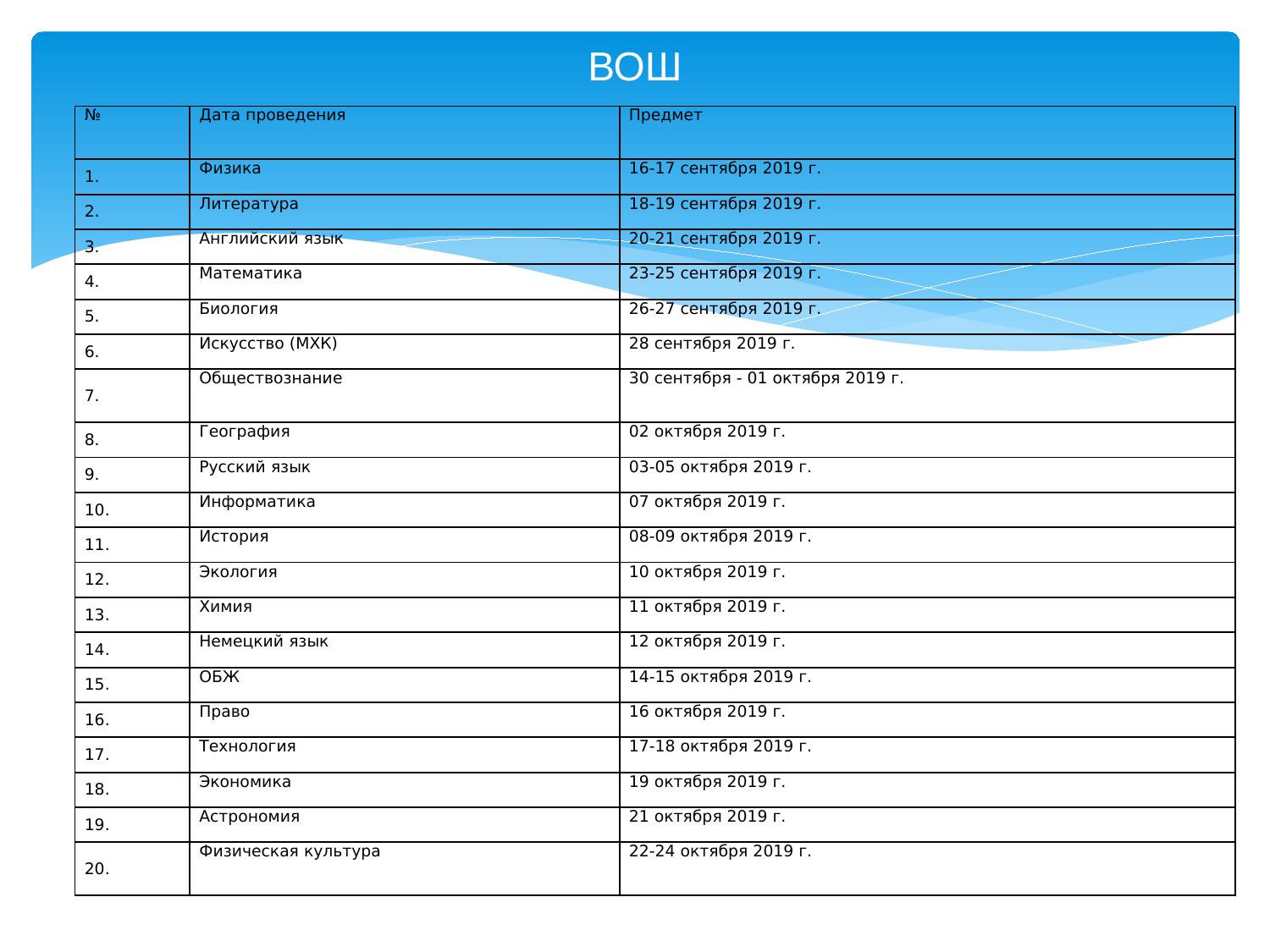

# ВОШ
| № | Дата проведения | Предмет |
| --- | --- | --- |
| 1. | Физика | 16-17 сентября 2019 г. |
| 2. | Литература | 18-19 сентября 2019 г. |
| 3. | Английский язык | 20-21 сентября 2019 г. |
| 4. | Математика | 23-25 сентября 2019 г. |
| 5. | Биология | 26-27 сентября 2019 г. |
| 6. | Искусство (МХК) | 28 сентября 2019 г. |
| 7. | Обществознание | 30 сентября - 01 октября 2019 г. |
| 8. | География | 02 октября 2019 г. |
| 9. | Русский язык | 03-05 октября 2019 г. |
| 10. | Информатика | 07 октября 2019 г. |
| 11. | История | 08-09 октября 2019 г. |
| 12. | Экология | 10 октября 2019 г. |
| 13. | Химия | 11 октября 2019 г. |
| 14. | Немецкий язык | 12 октября 2019 г. |
| 15. | ОБЖ | 14-15 октября 2019 г. |
| 16. | Право | 16 октября 2019 г. |
| 17. | Технология | 17-18 октября 2019 г. |
| 18. | Экономика | 19 октября 2019 г. |
| 19. | Астрономия | 21 октября 2019 г. |
| 20. | Физическая культура | 22-24 октября 2019 г. |